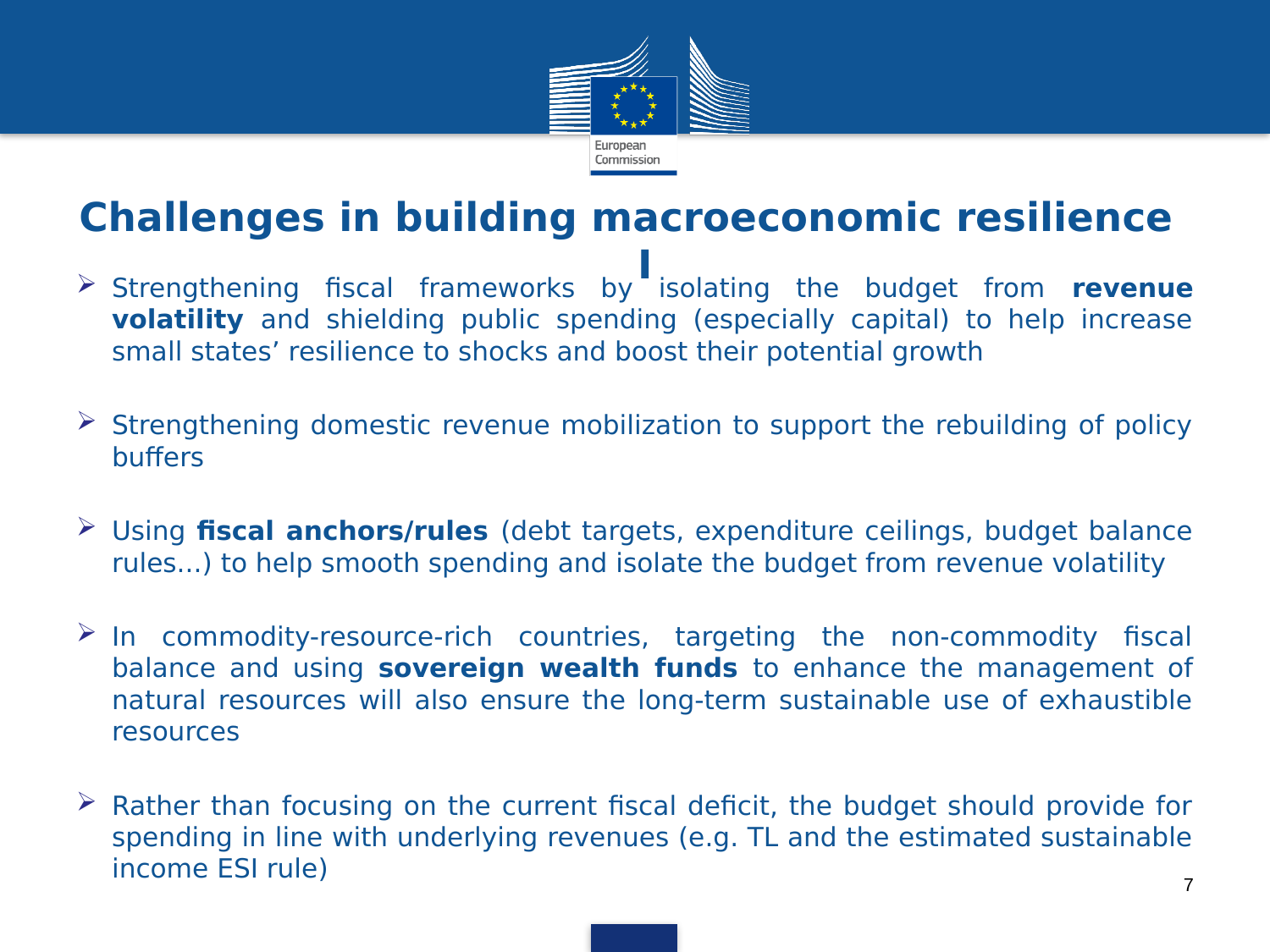

# Challenges in building macroeconomic resilience I
Strengthening fiscal frameworks by isolating the budget from revenue volatility and shielding public spending (especially capital) to help increase small states’ resilience to shocks and boost their potential growth

Strengthening domestic revenue mobilization to support the rebuilding of policy buffers

Using fiscal anchors/rules (debt targets, expenditure ceilings, budget balance rules...) to help smooth spending and isolate the budget from revenue volatility

In commodity-resource-rich countries, targeting the non-commodity fiscal balance and using sovereign wealth funds to enhance the management of natural resources will also ensure the long-term sustainable use of exhaustible resources

Rather than focusing on the current fiscal deficit, the budget should provide for spending in line with underlying revenues (e.g. TL and the estimated sustainable income ESI rule)

7